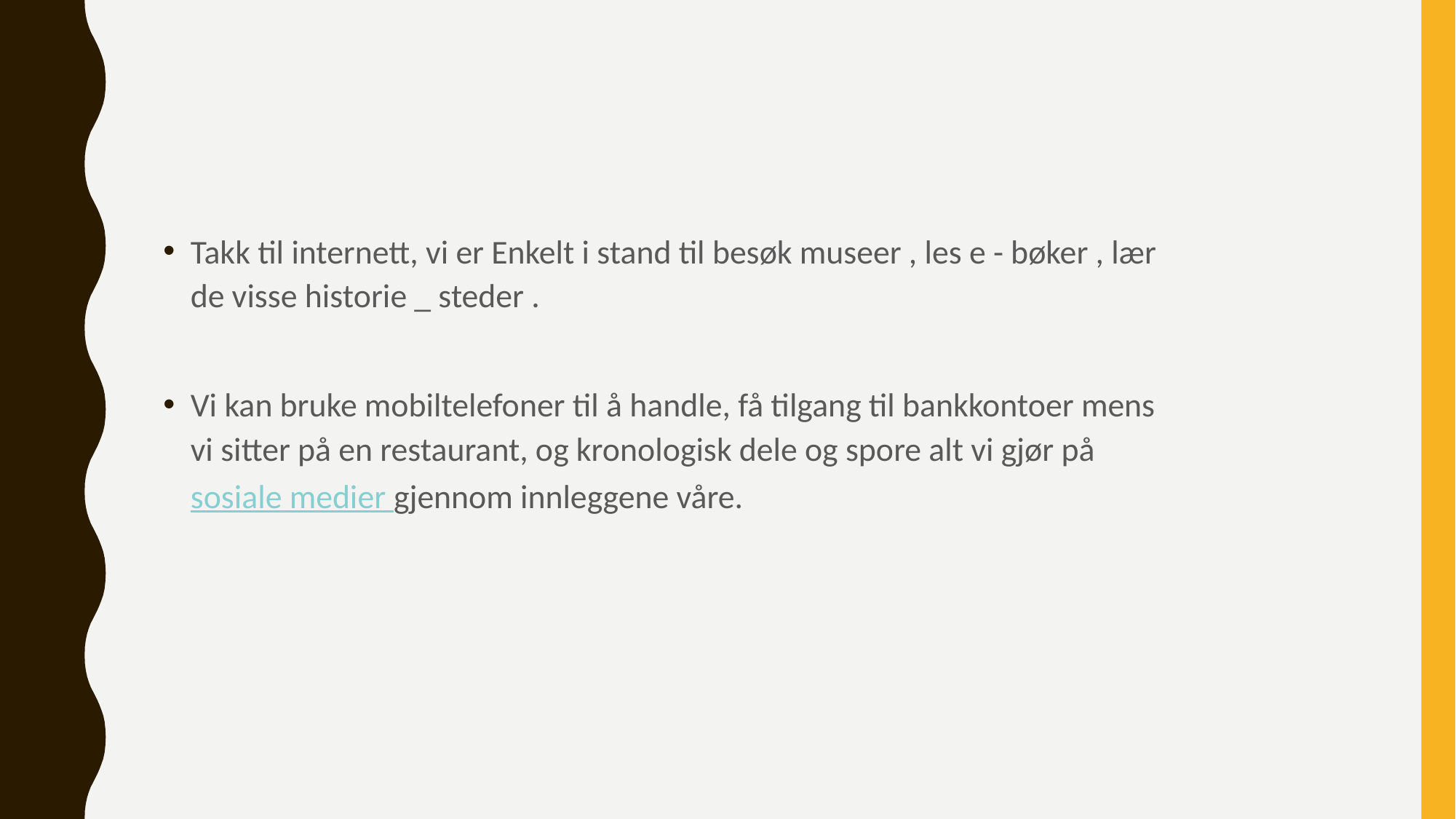

Takk til internett, vi er Enkelt i stand til besøk museer , les e - bøker , lær de visse historie _ steder .

Vi kan bruke mobiltelefoner til å handle, få tilgang til bankkontoer mens vi sitter på en restaurant, og kronologisk dele og spore alt vi gjør på sosiale medier gjennom innleggene våre.